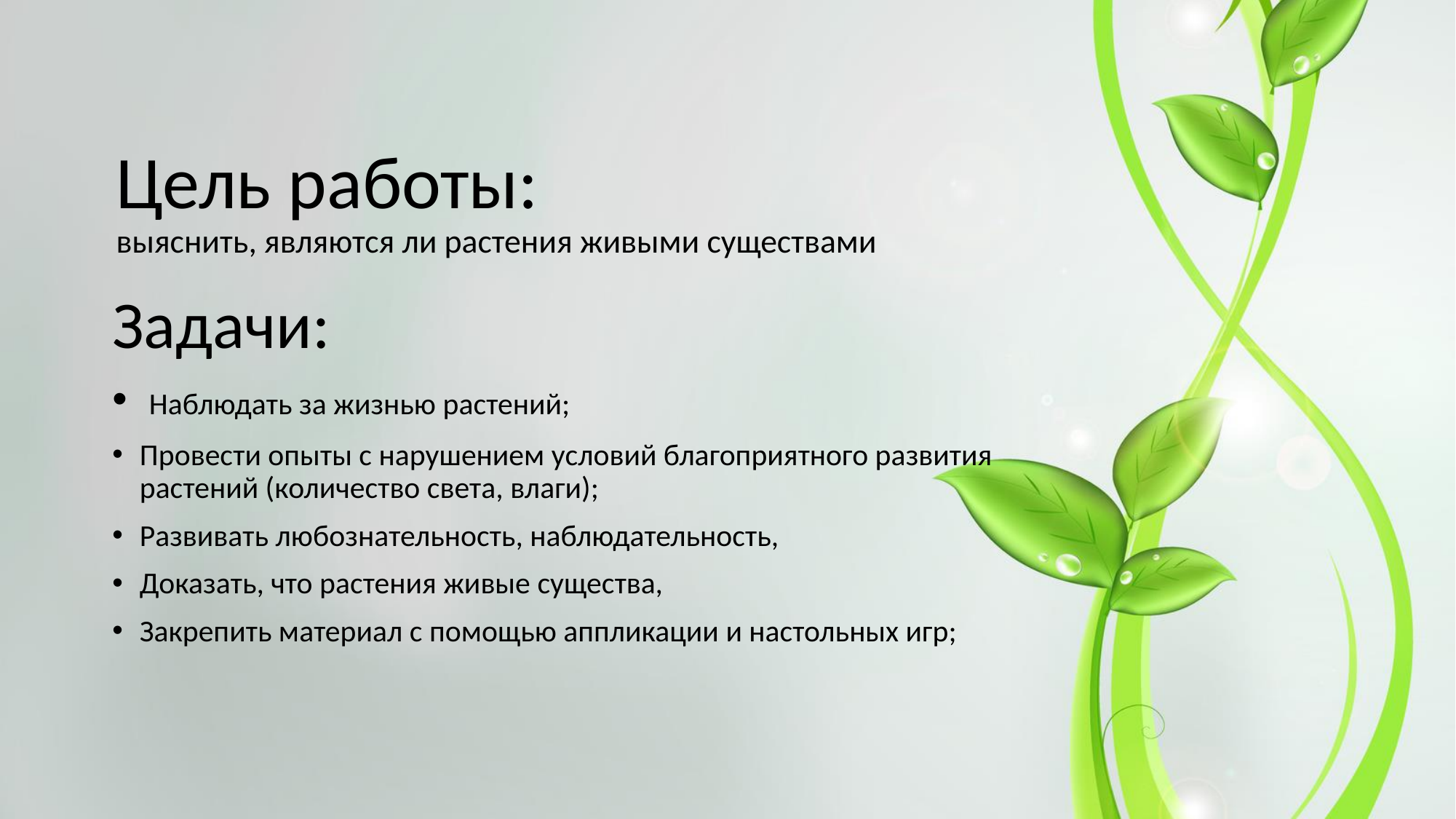

# Цель работы: выяснить, являются ли растения живыми существами
Задачи:
 Наблюдать за жизнью растений;
Провести опыты с нарушением условий благоприятного развития растений (количество света, влаги);
Развивать любознательность, наблюдательность,
Доказать, что растения живые существа,
Закрепить материал с помощью аппликации и настольных игр;